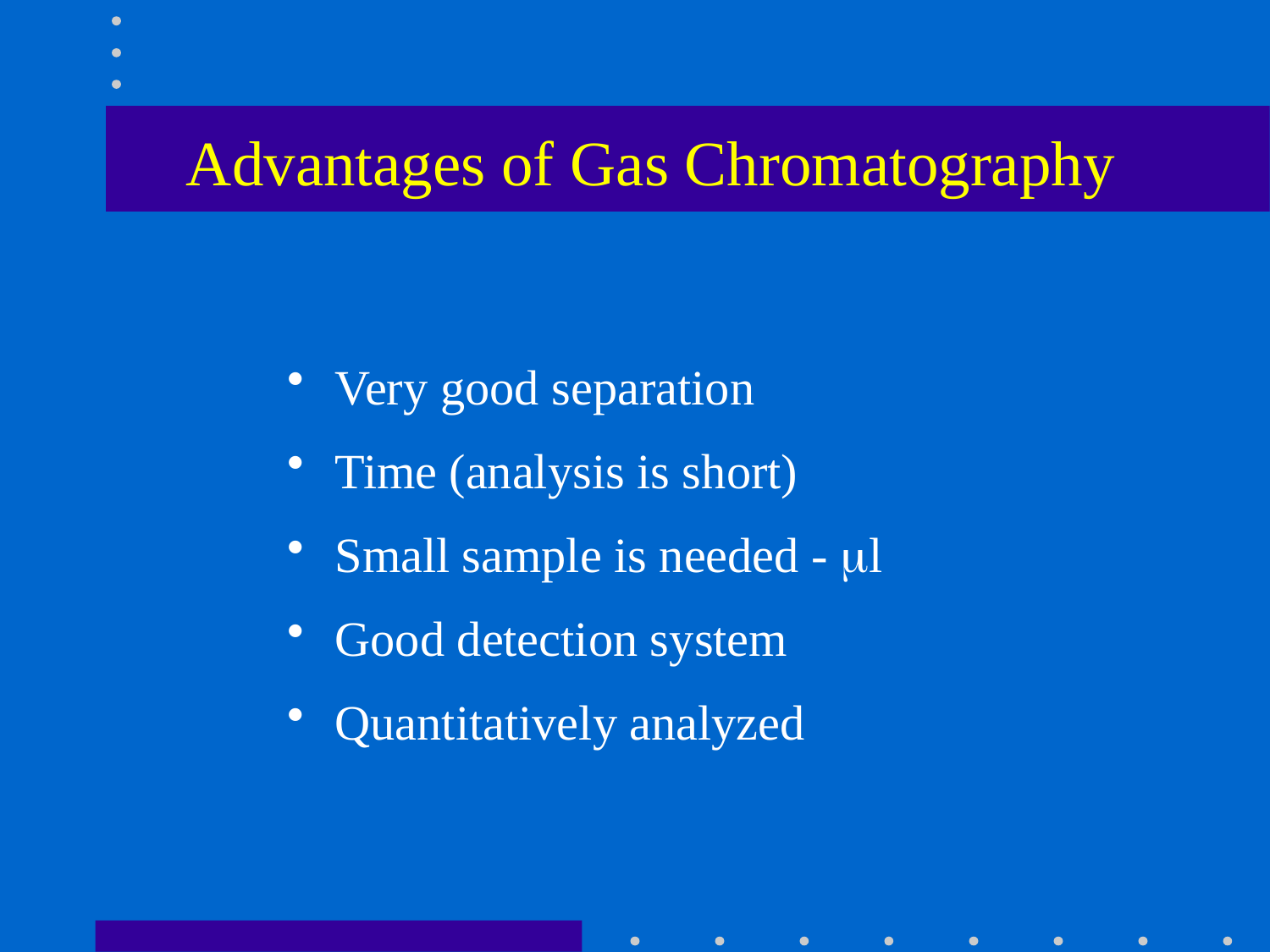

Advantages of Gas Chromatography
Very good separation
Time (analysis is short)
Small sample is needed - μl
Good detection system
Quantitatively analyzed